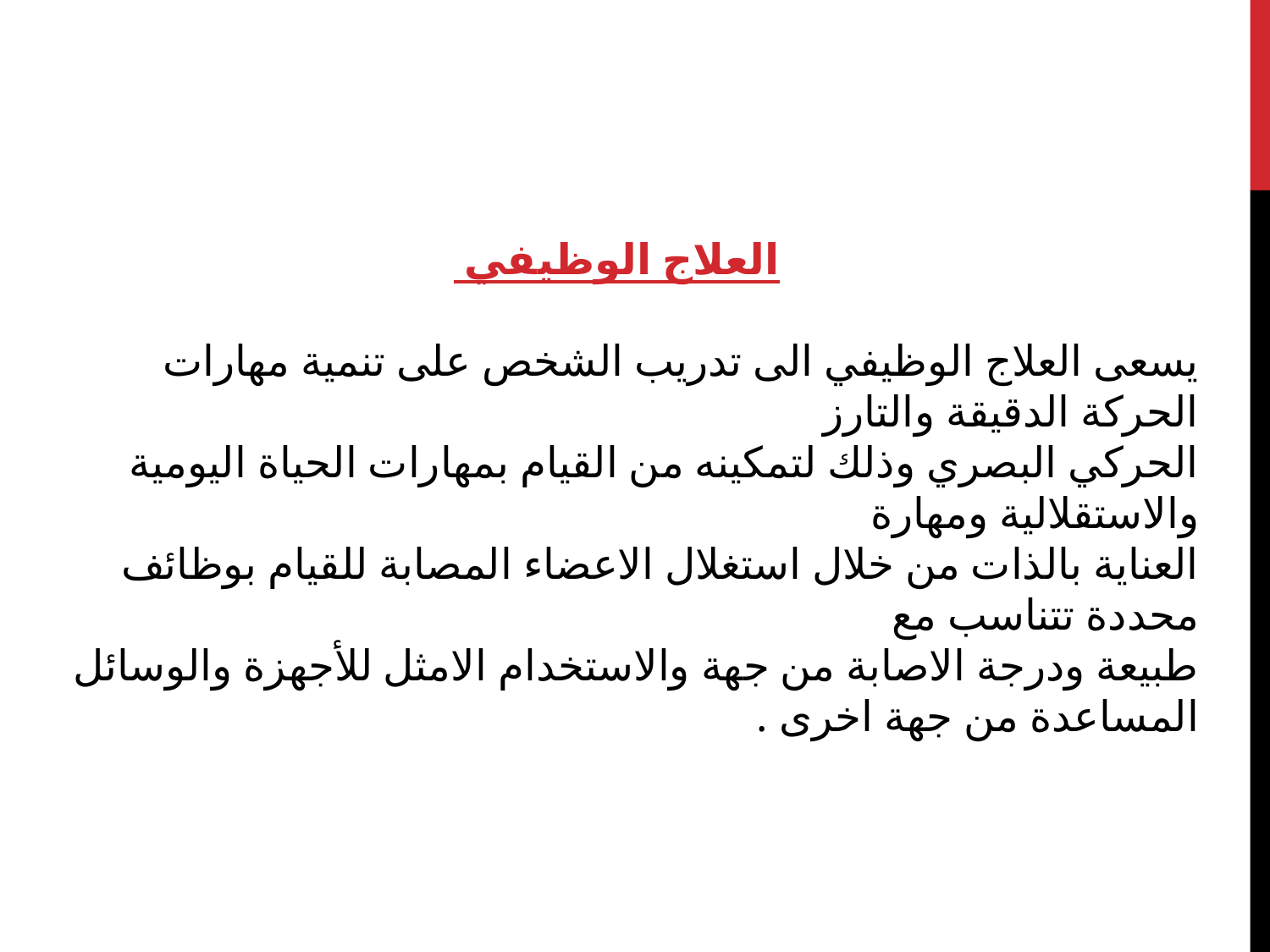

العلاج الوظيفي

يسعى العلاج الوظيفي الى تدريب الشخص على تنمية مهارات الحركة الدقيقة والتارز
الحركي البصري وذلك لتمكينه من القيام بمهارات الحياة اليومية والاستقلالية ومهارة
العناية بالذات من خلال استغلال الاعضاء المصابة للقيام بوظائف محددة تتناسب مع
طبيعة ودرجة الاصابة من جهة والاستخدام الامثل للأجهزة والوسائل المساعدة من جهة اخرى .